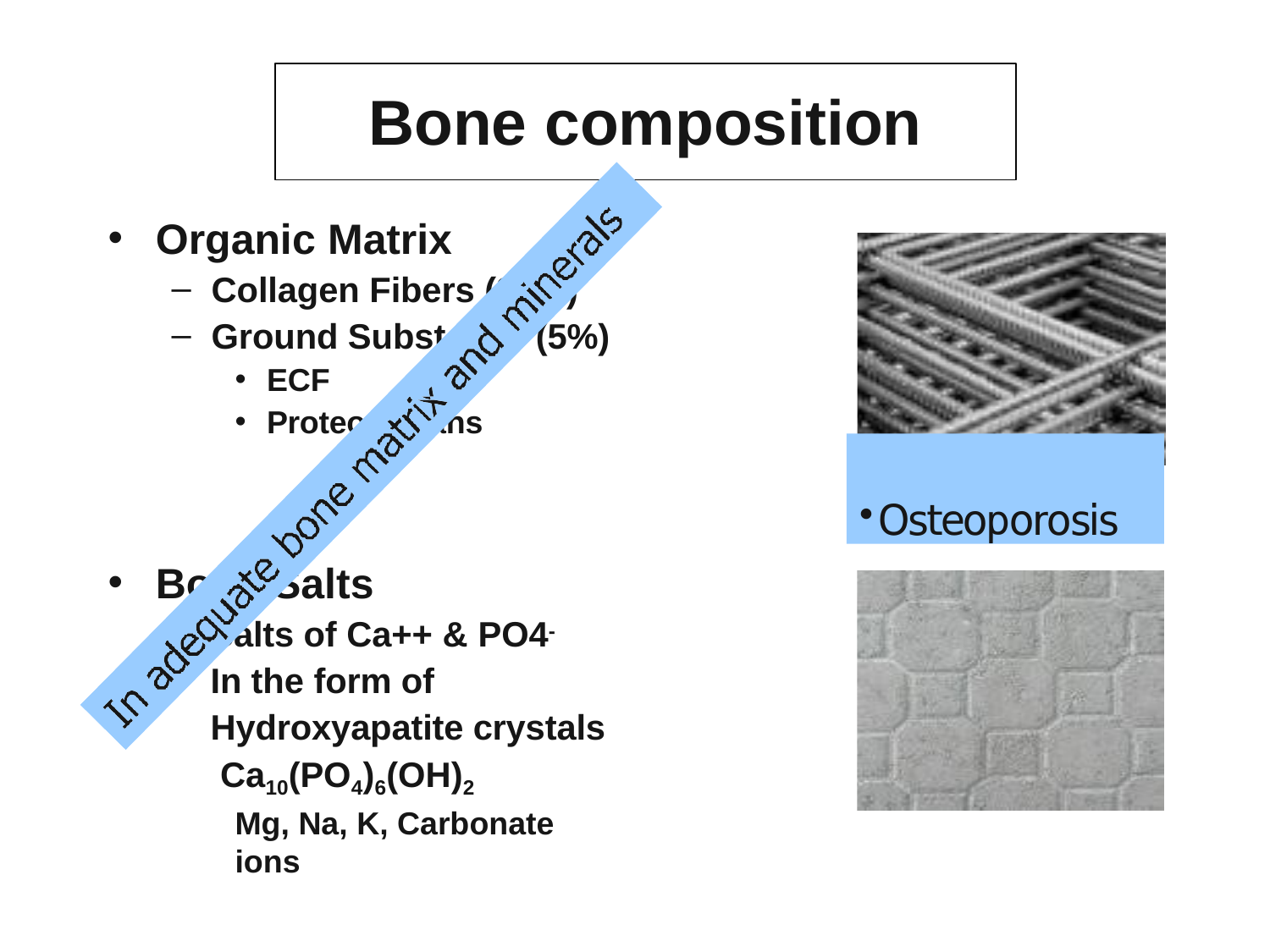

# Bone composition

Organic Matrix
Collagen Fibers (95%)
Ground Substance (5%)
ECF
Proteoglycans

Osteoporosis
Bone Salts
Salts of Ca++ & PO4-
In the form of  Hydroxyapatite crystals  Ca10(PO4)6(OH)2
Mg, Na, K, Carbonate ions